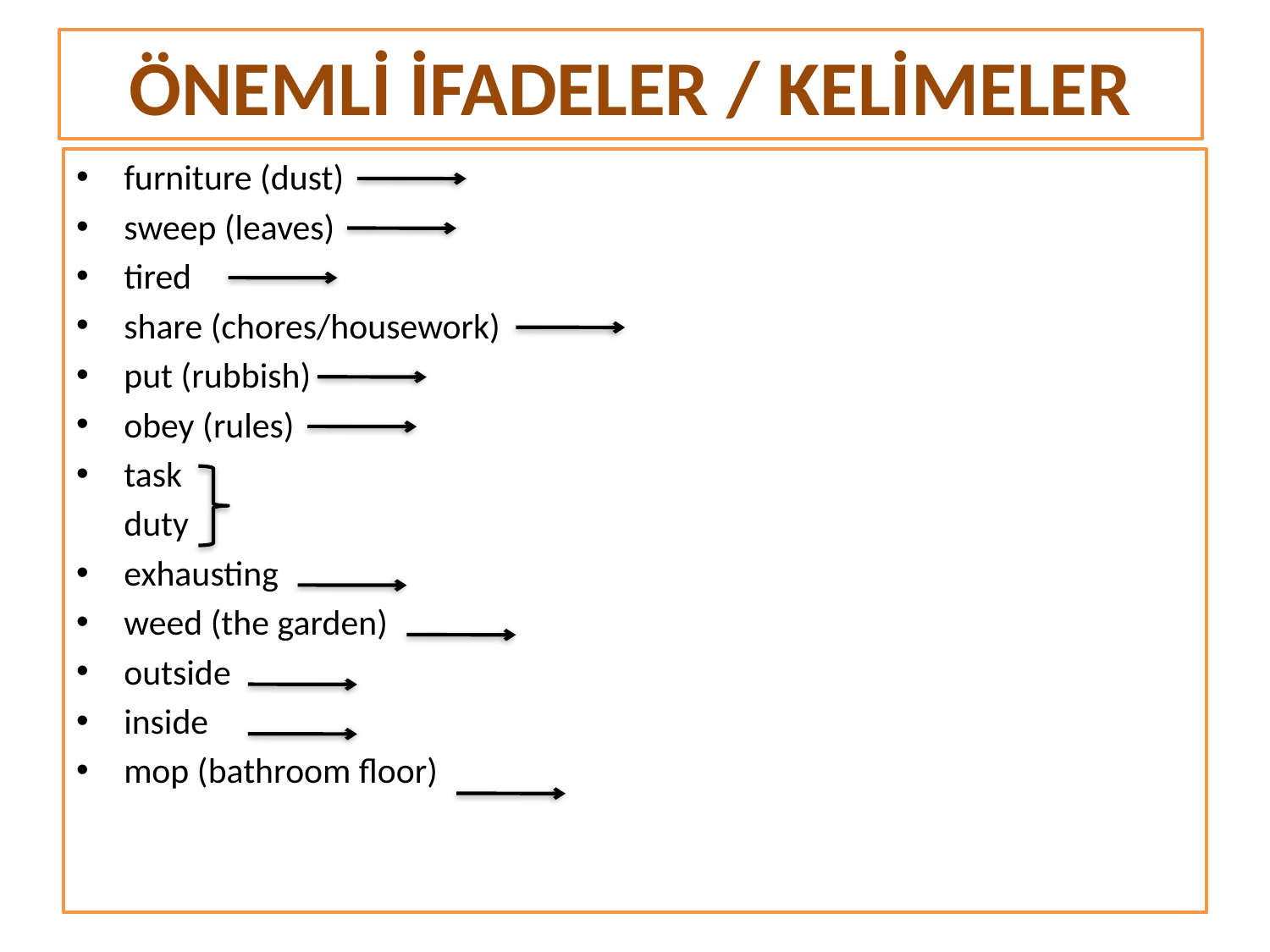

# ÖNEMLİ İFADELER / KELİMELER
furniture (dust)
sweep (leaves)
tired
share (chores/housework)
put (rubbish)
obey (rules)
task
	duty
exhausting
weed (the garden)
outside
inside
mop (bathroom floor)